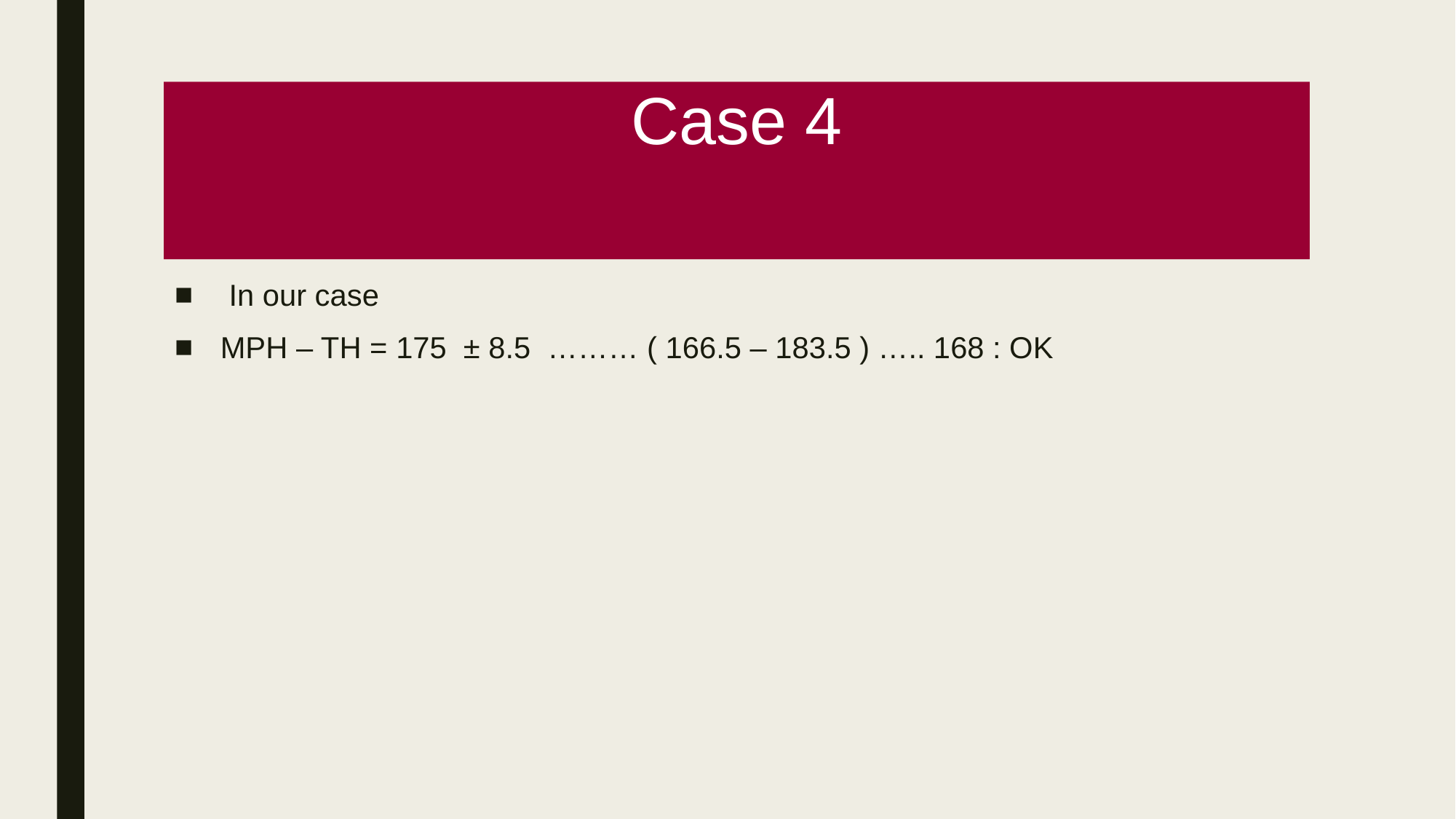

# Case 4
 In our case
MPH – TH = 175  ± 8.5  ……… ( 166.5 – 183.5 ) ….. 168 : OK